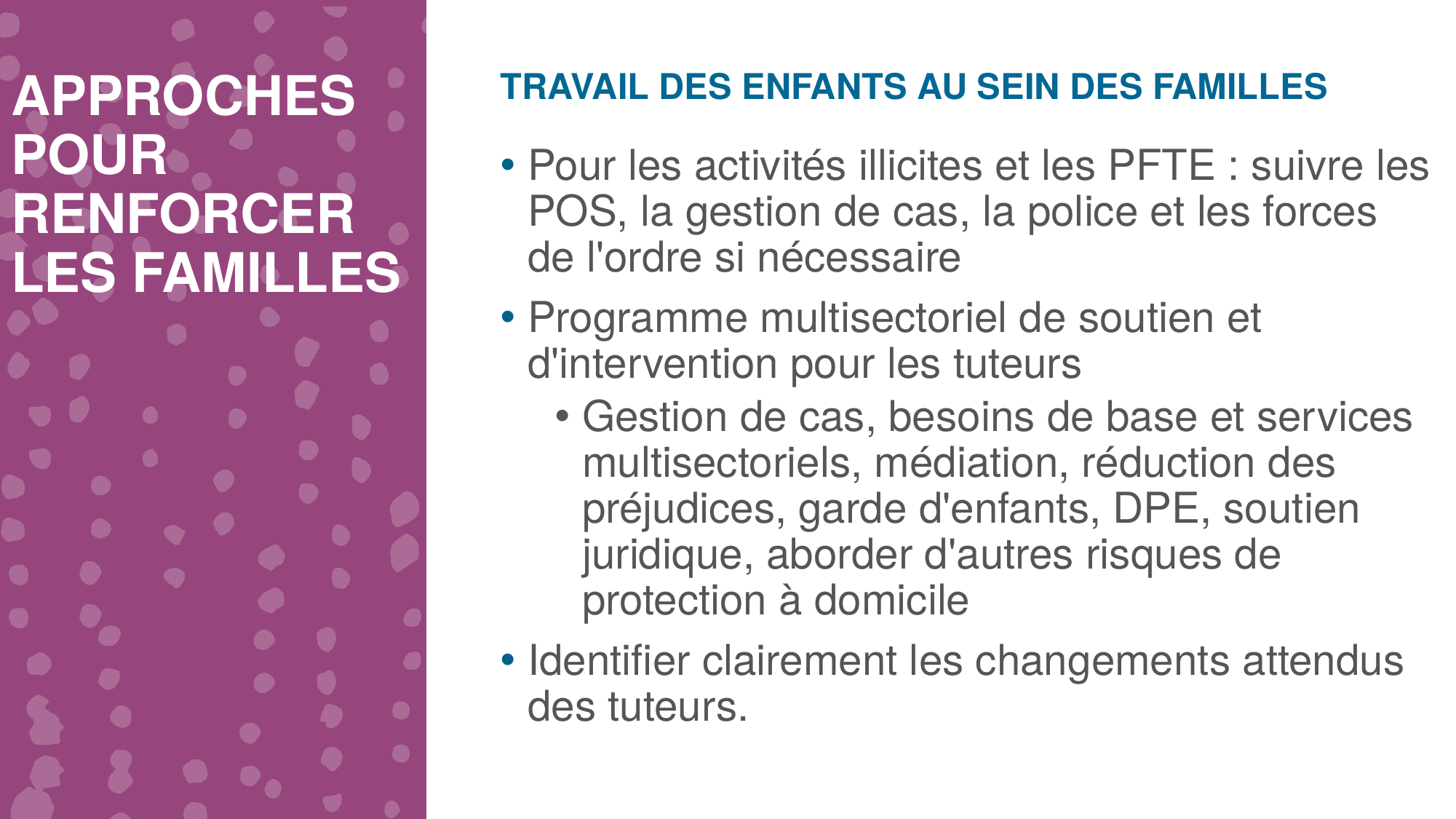

APPROCHES POUR RENFORCER LES FAMILLES
TRAVAIL DES ENFANTS AU SEIN DES FAMILLES
Pour les activités illicites et les PFTE : suivre les POS, la gestion de cas, la police et les forces de l'ordre si nécessaire
Programme multisectoriel de soutien et d'intervention pour les tuteurs
Gestion de cas, besoins de base et services multisectoriels, médiation, réduction des préjudices, garde d'enfants, DPE, soutien juridique, aborder d'autres risques de protection à domicile
Identifier clairement les changements attendus des tuteurs.